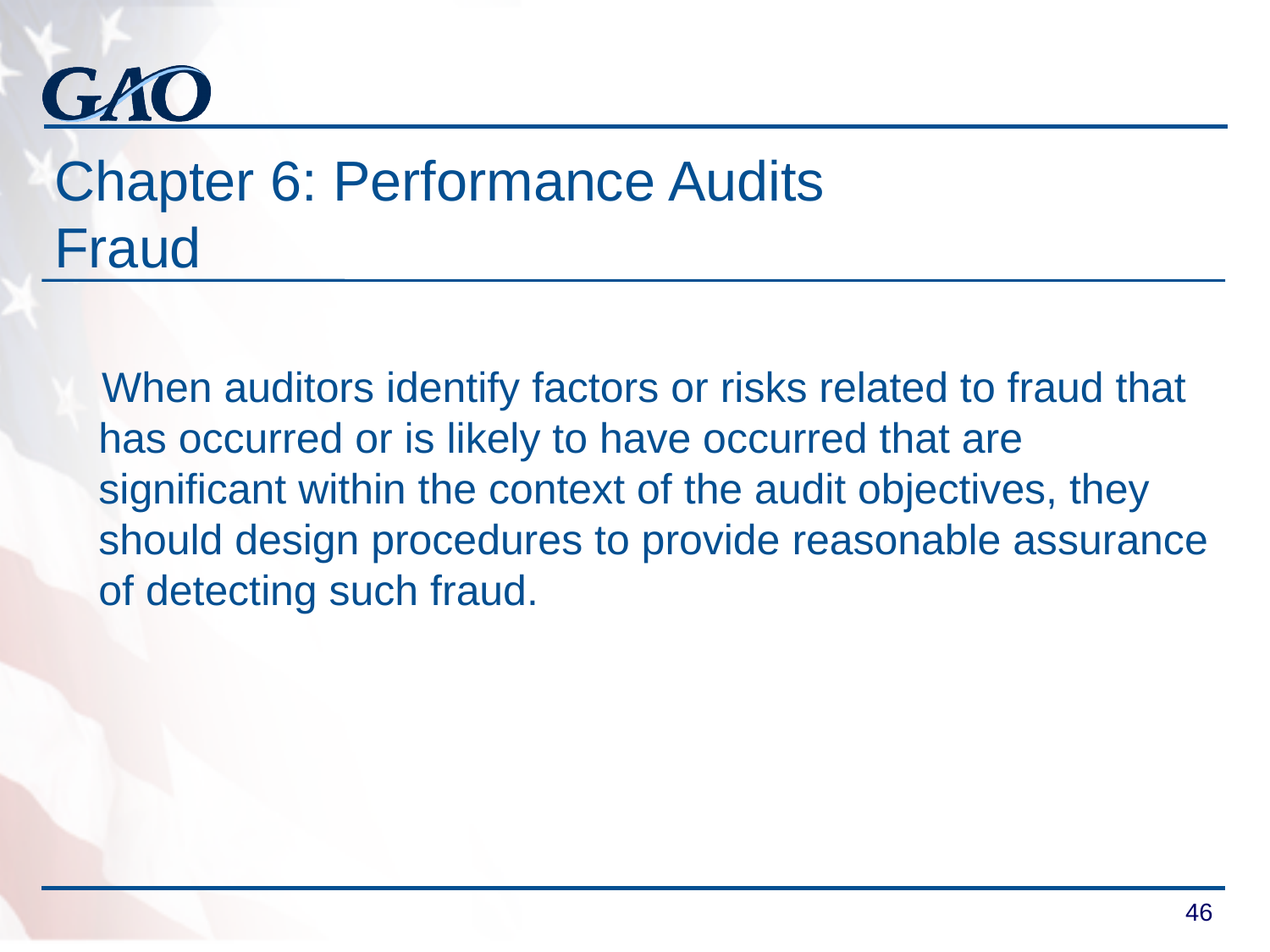

# Chapter 6: Performance Audits Fraud

When auditors identify factors or risks related to fraud that has occurred or is likely to have occurred that are significant within the context of the audit objectives, they should design procedures to provide reasonable assurance of detecting such fraud.
46